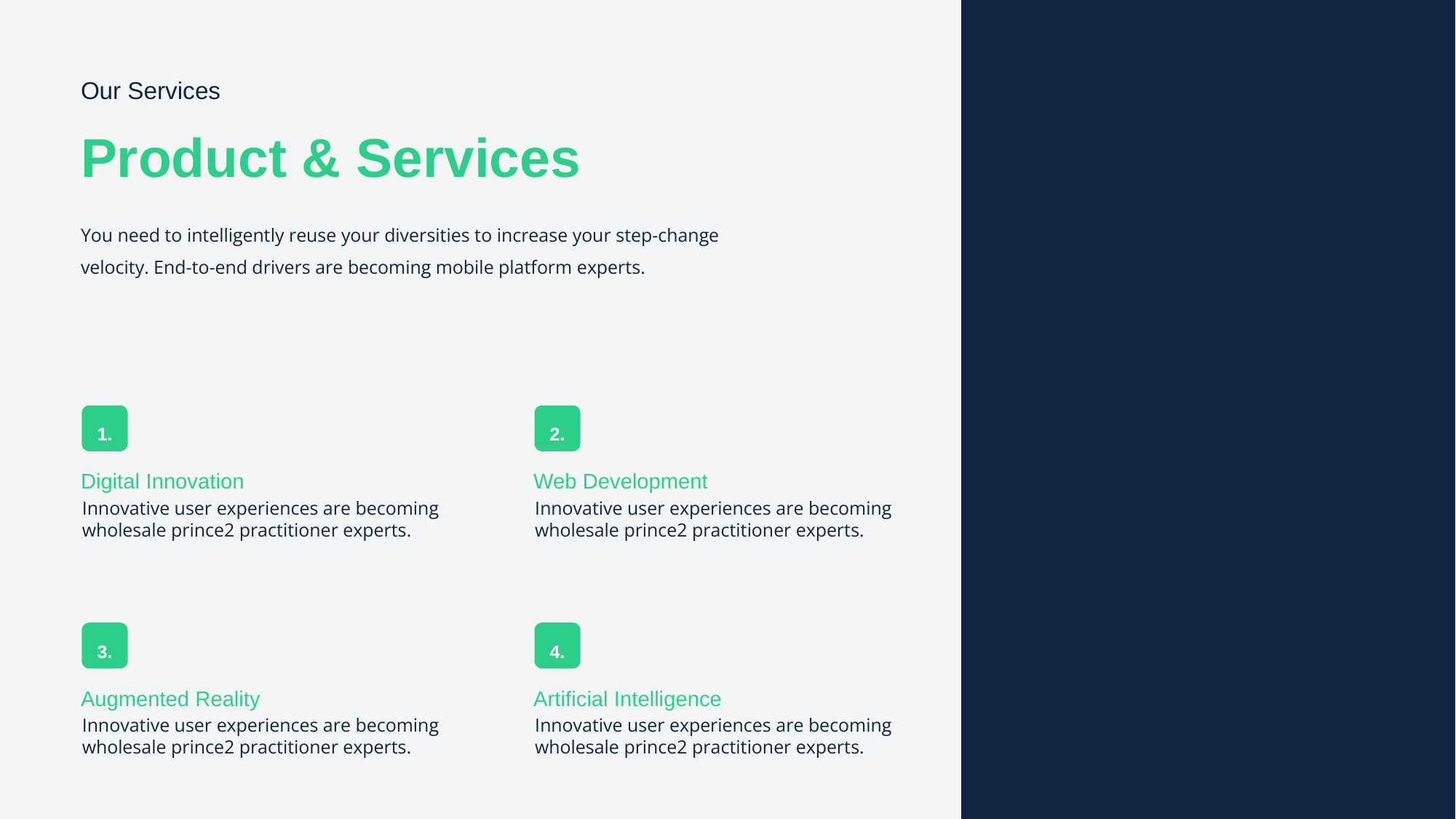

Our Services
Product & Services
You need to intelligently reuse your diversities to increase your step-change velocity. End-to-end drivers are becoming mobile platform experts.
1.
Digital Innovation
Innovative user experiences are becoming wholesale prince2 practitioner experts.
2.
Web Development
Innovative user experiences are becoming wholesale prince2 practitioner experts.
3.
Augmented Reality
Innovative user experiences are becoming wholesale prince2 practitioner experts.
4.
Artificial Intelligence
Innovative user experiences are becoming wholesale prince2 practitioner experts.